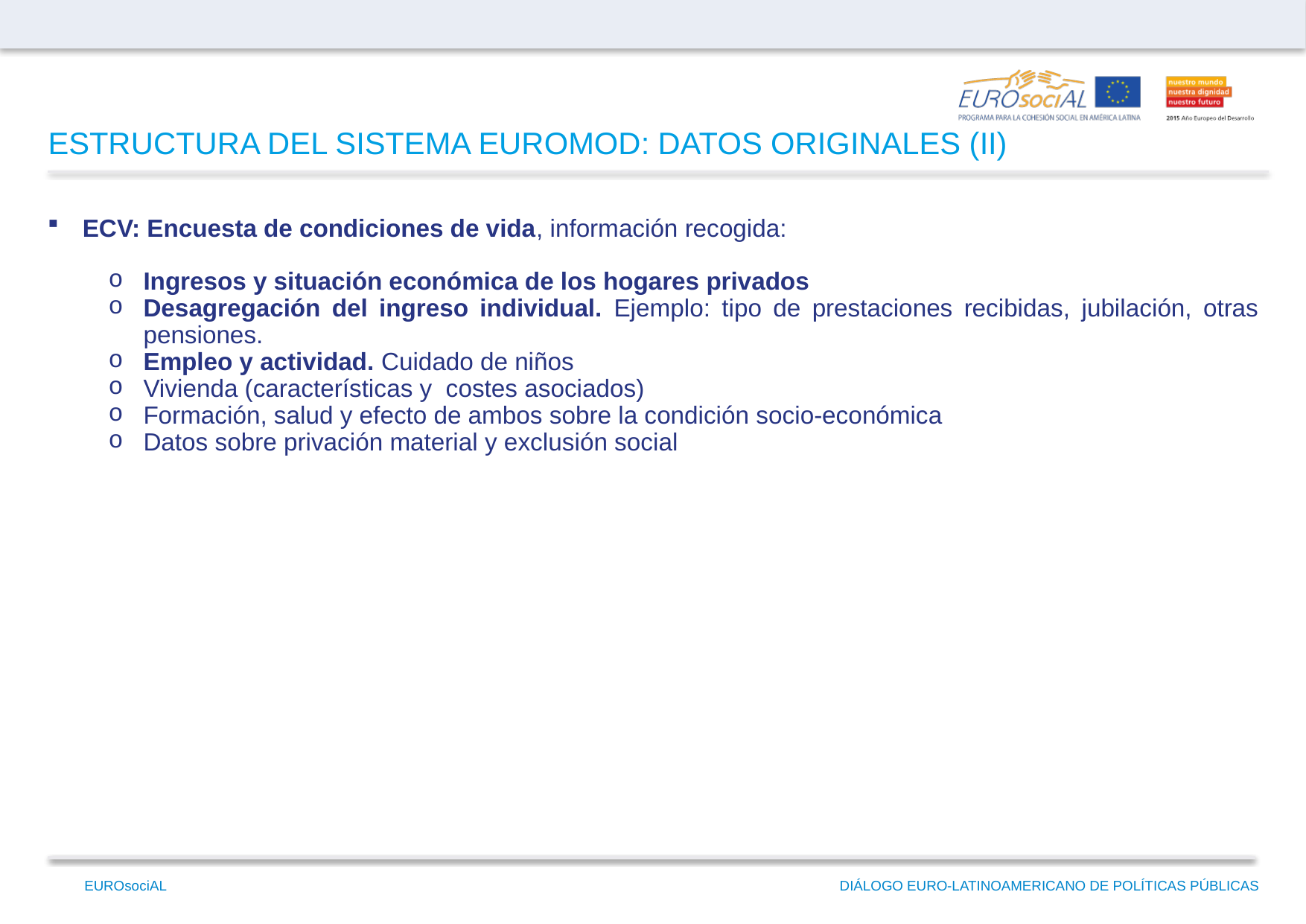

ESTRUCTURA DEL SISTEMA EUROMOD: DATOS ORIGINALES (II)
ECV: Encuesta de condiciones de vida, información recogida:

Ingresos y situación económica de los hogares privados
Desagregación del ingreso individual. Ejemplo: tipo de prestaciones recibidas, jubilación, otras pensiones.
Empleo y actividad. Cuidado de niños
Vivienda (características y  costes asociados)
Formación, salud y efecto de ambos sobre la condición socio-económica
Datos sobre privación material y exclusión social